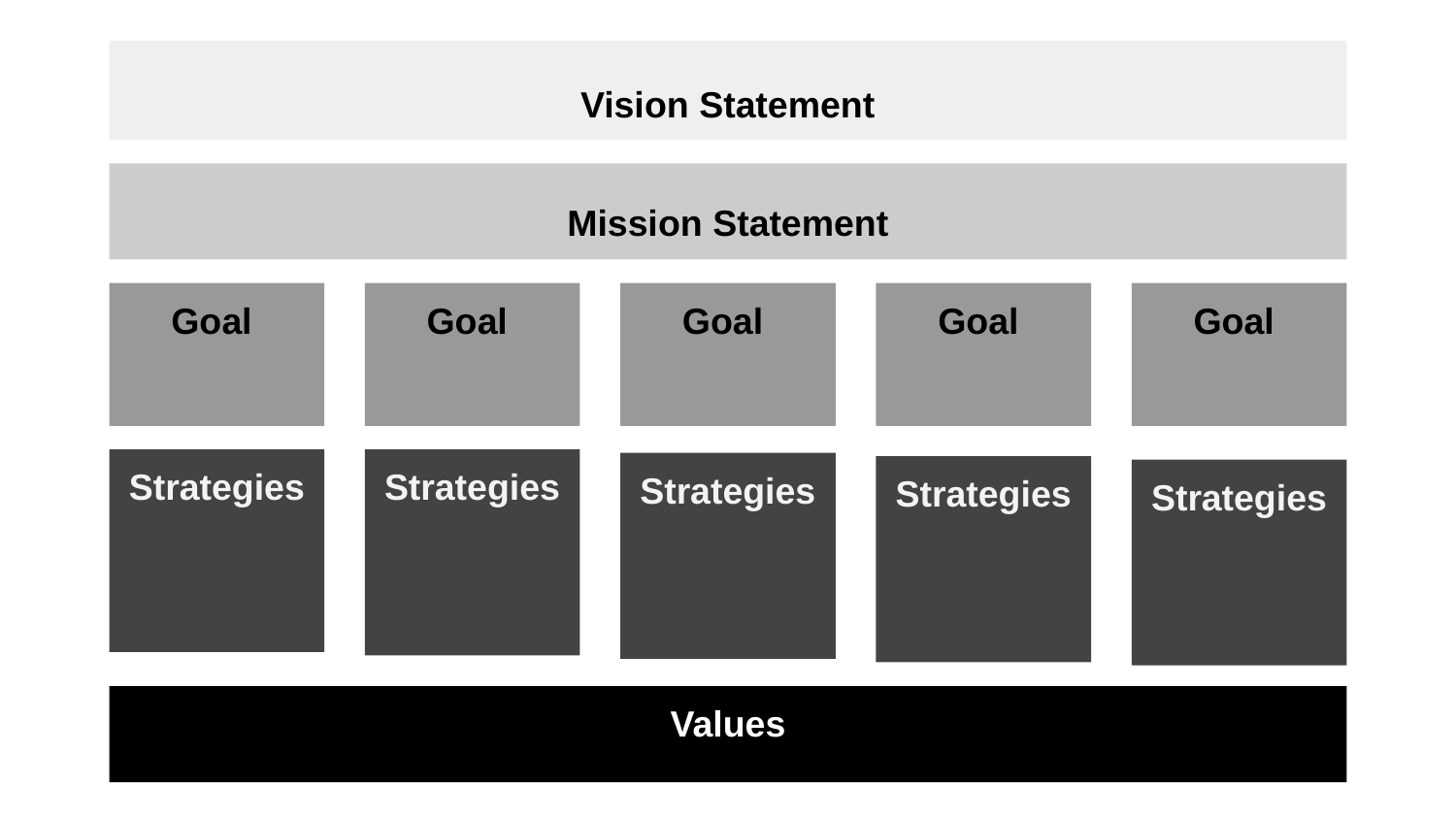

# Vision Statement
Mission Statement
Goal
Goal
Goal
Goal
Goal
Strategies
Strategies
Strategies
Strategies
Strategies
Values